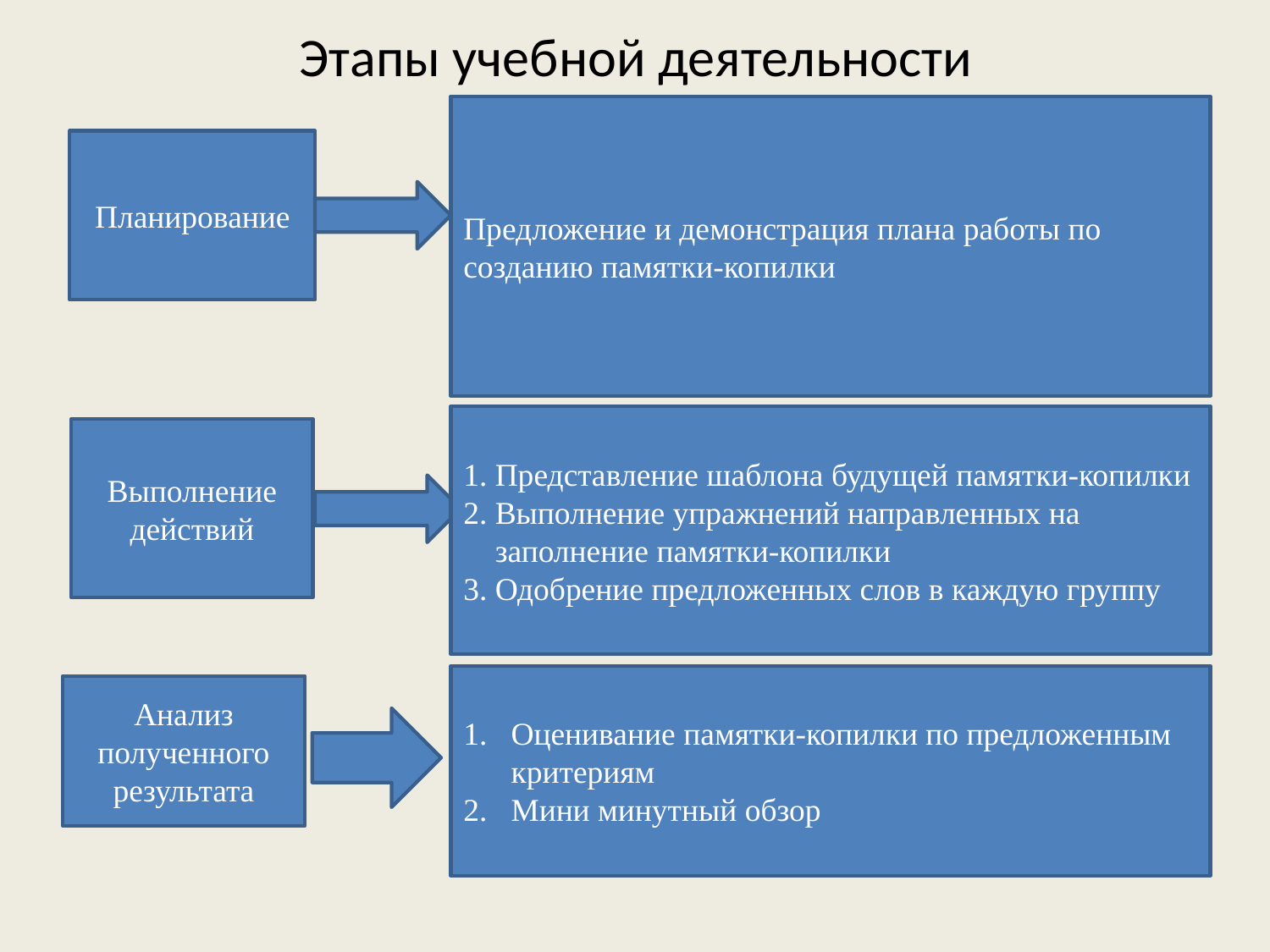

# Этапы учебной деятельности
Предложение и демонстрация плана работы по созданию памятки-копилки
Планирование

Представление шаблона будущей памятки-копилки
Выполнение упражнений направленных на заполнение памятки-копилки
Одобрение предложенных слов в каждую группу
Выполнение действий

Оценивание памятки-копилки по предложенным критериям
Мини минутный обзор
Анализ полученного результата